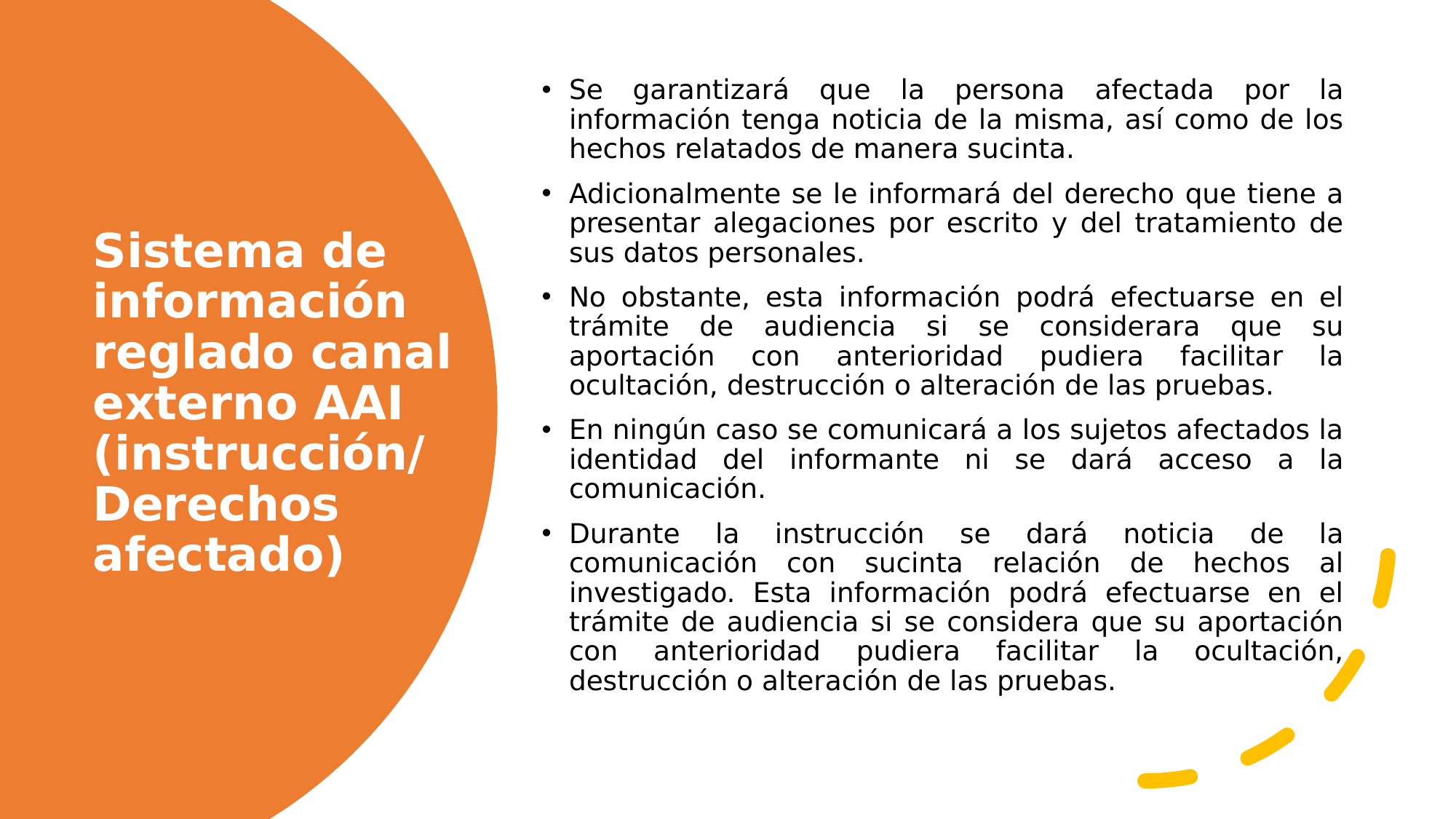

Se garantizará que la persona afectada por la información tenga noticia de la misma, así como de los hechos relatados de manera sucinta.
Adicionalmente se le informará del derecho que tiene a presentar alegaciones por escrito y del tratamiento de sus datos personales.
No obstante, esta información podrá efectuarse en el trámite de audiencia si se considerara que su aportación con anterioridad pudiera facilitar la ocultación, destrucción o alteración de las pruebas.
En ningún caso se comunicará a los sujetos afectados la identidad del informante ni se dará acceso a la comunicación.
Durante la instrucción se dará noticia de la comunicación con sucinta relación de hechos al investigado. Esta información podrá efectuarse en el trámite de audiencia si se considera que su aportación con anterioridad pudiera facilitar la ocultación, destrucción o alteración de las pruebas.

# Sistema de información reglado canal externo AAI (instrucción/ Derechos afectado)